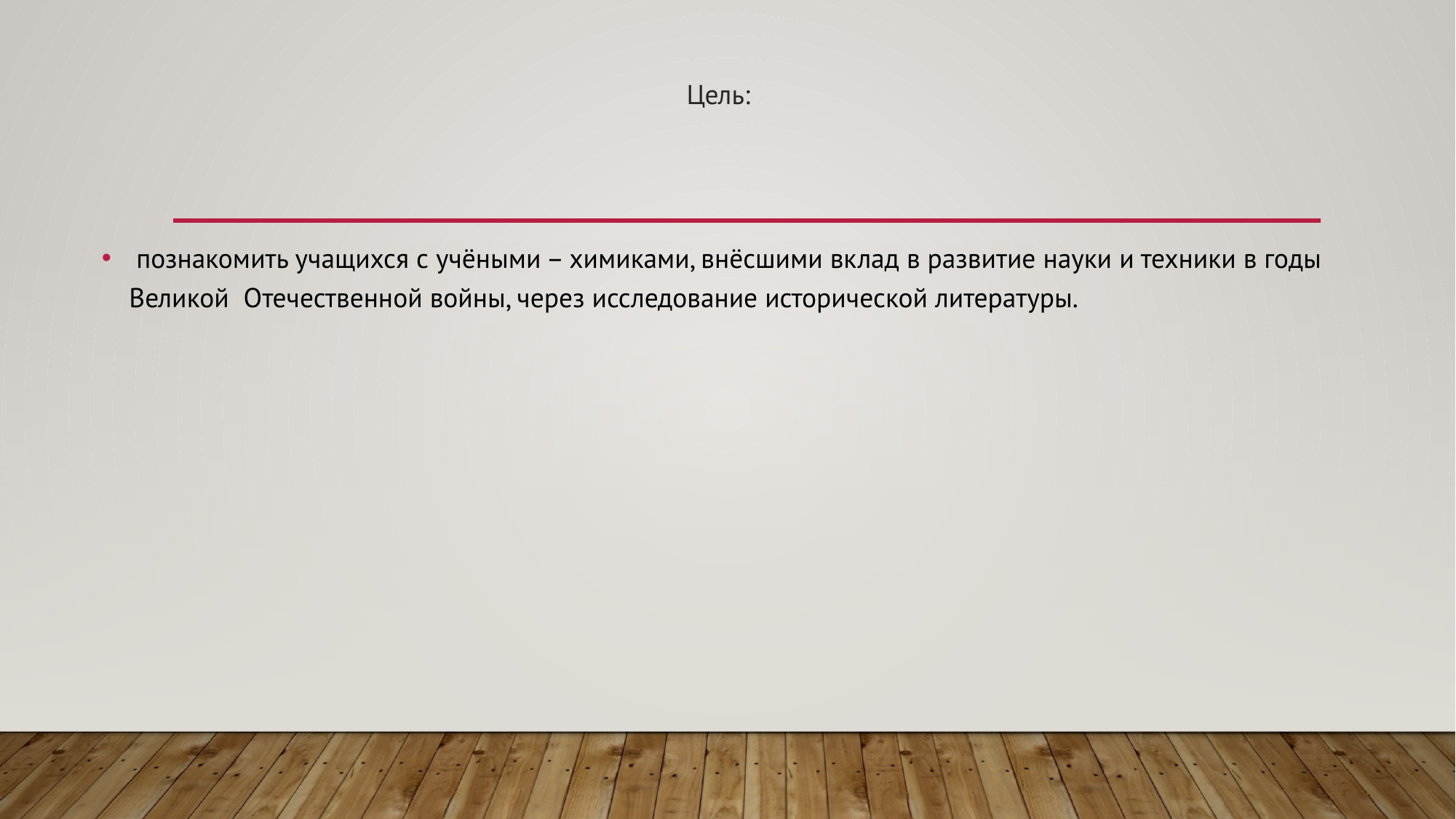

Цель:

 познакомить учащихся с учёными – химиками, внёсшими вклад в развитие науки и техники в годы Великой  Отечественной войны, через исследование исторической литературы.